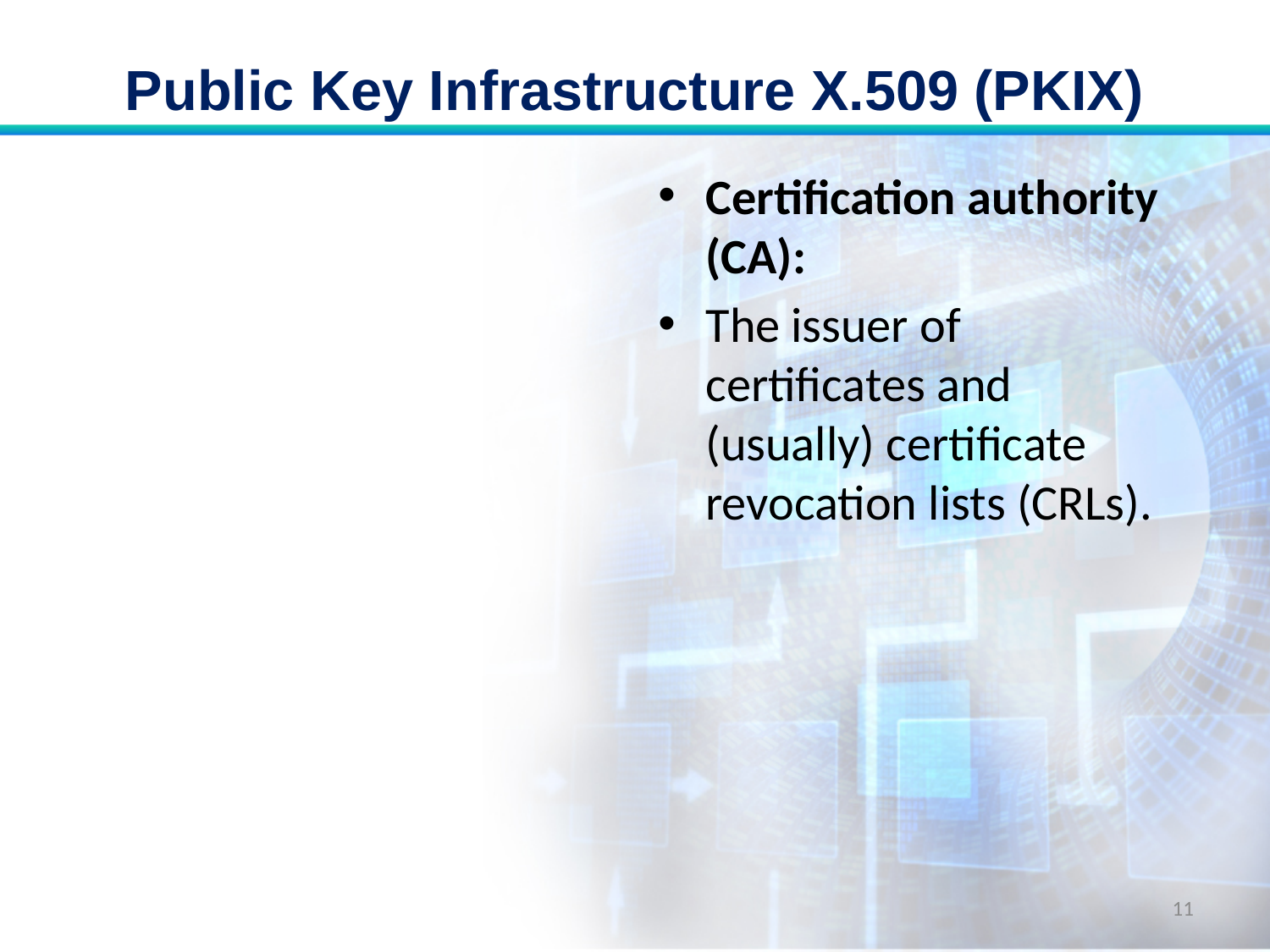

# Public Key Infrastructure X.509 (PKIX)
Certification authority (CA):
The issuer of certificates and (usually) certificate revocation lists (CRLs).

11